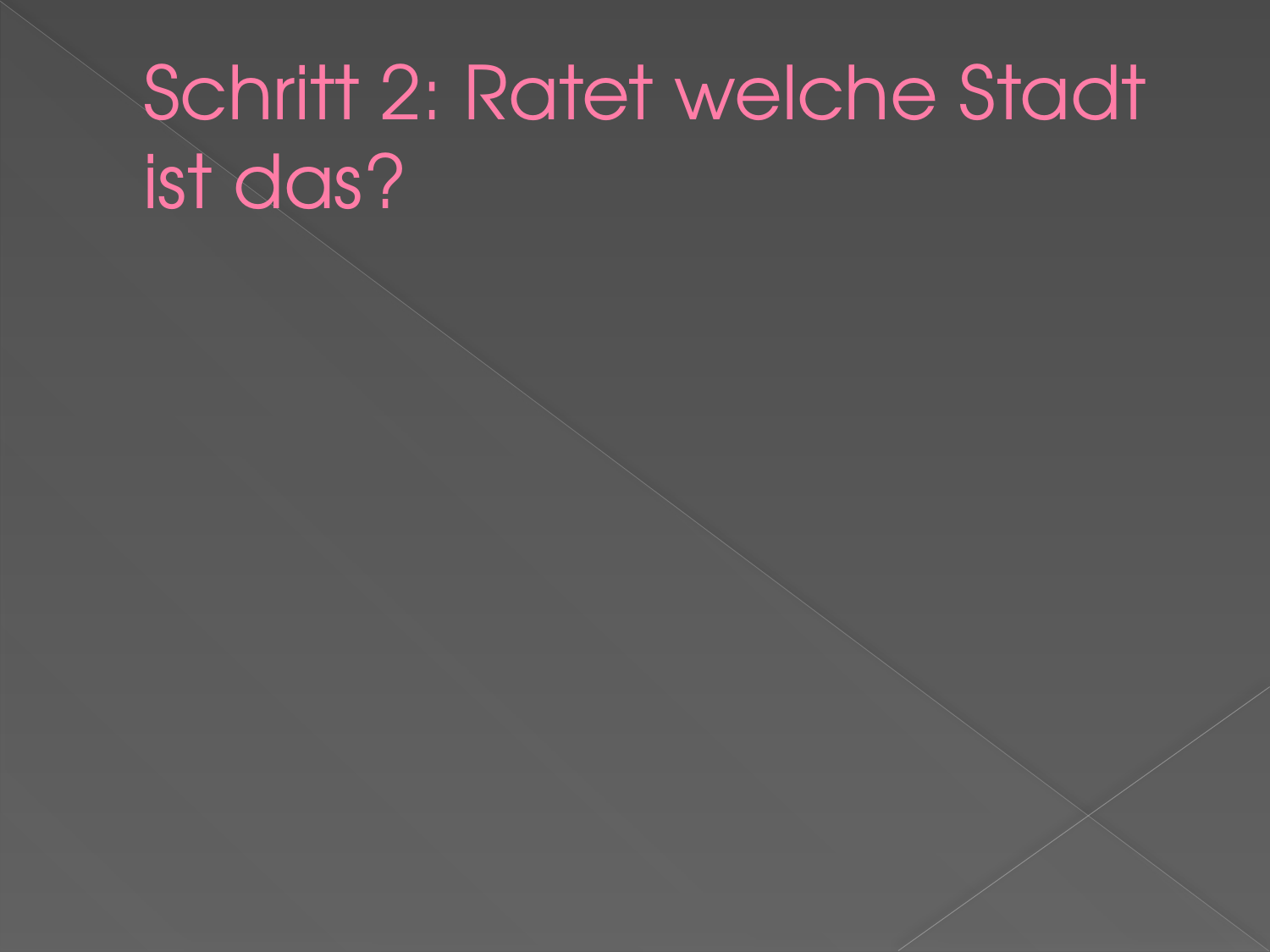

# Schritt 2: Ratet welche Stadt ist das?